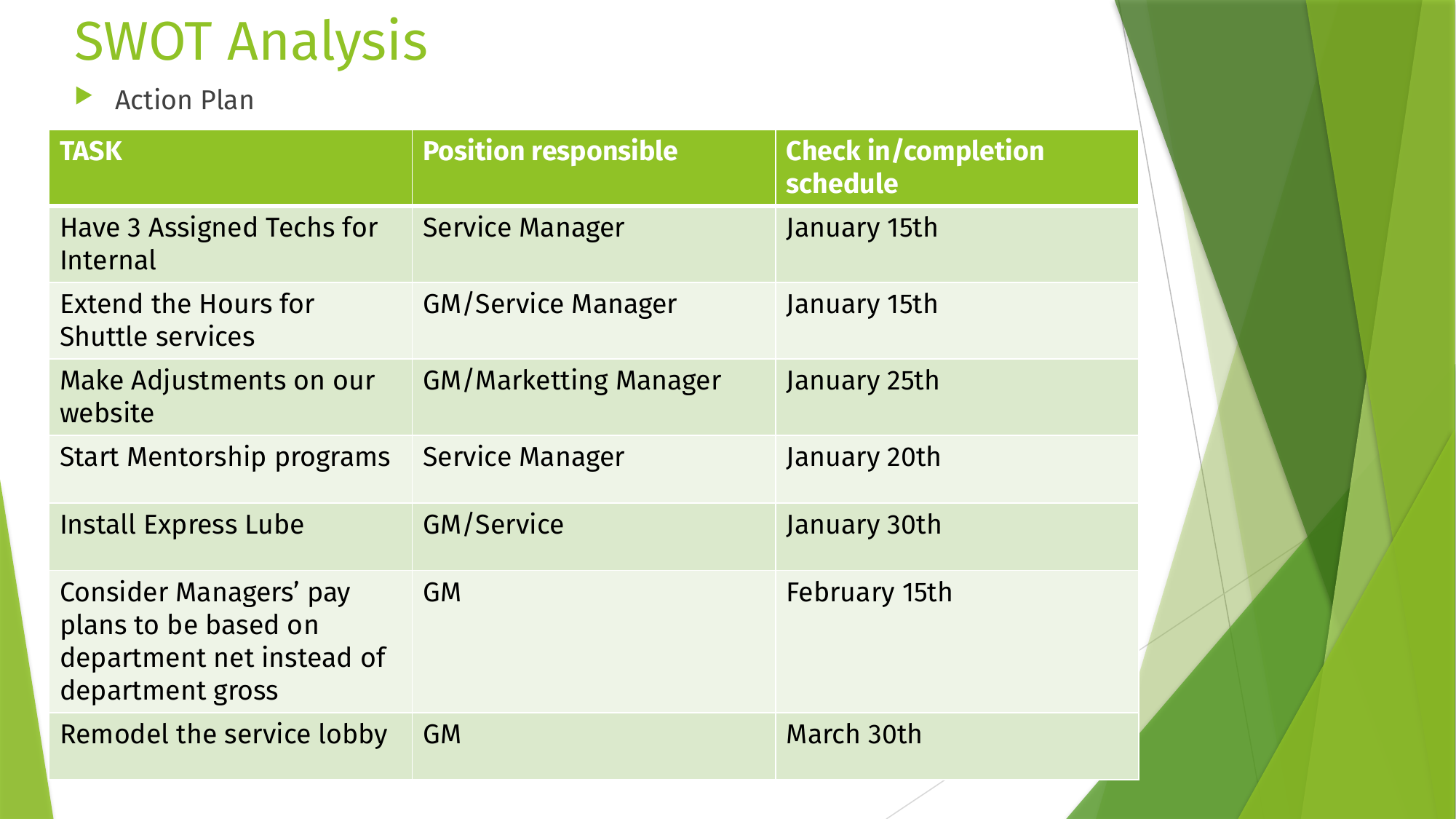

# SWOT Analysis
Action Plan

| TASK | Position responsible | Check in/completion schedule |
| --- | --- | --- |
| Have 3 Assigned Techs for Internal | Service Manager | January 15th |
| Extend the Hours for Shuttle services | GM/Service Manager | January 15th |
| Make Adjustments on our website | GM/Marketting Manager | January 25th |
| Start Mentorship programs | Service Manager | January 20th |
| Install Express Lube | GM/Service | January 30th |
| Consider Managers’ pay plans to be based on department net instead of department gross | GM | February 15th |
| Remodel the service lobby | GM | March 30th |